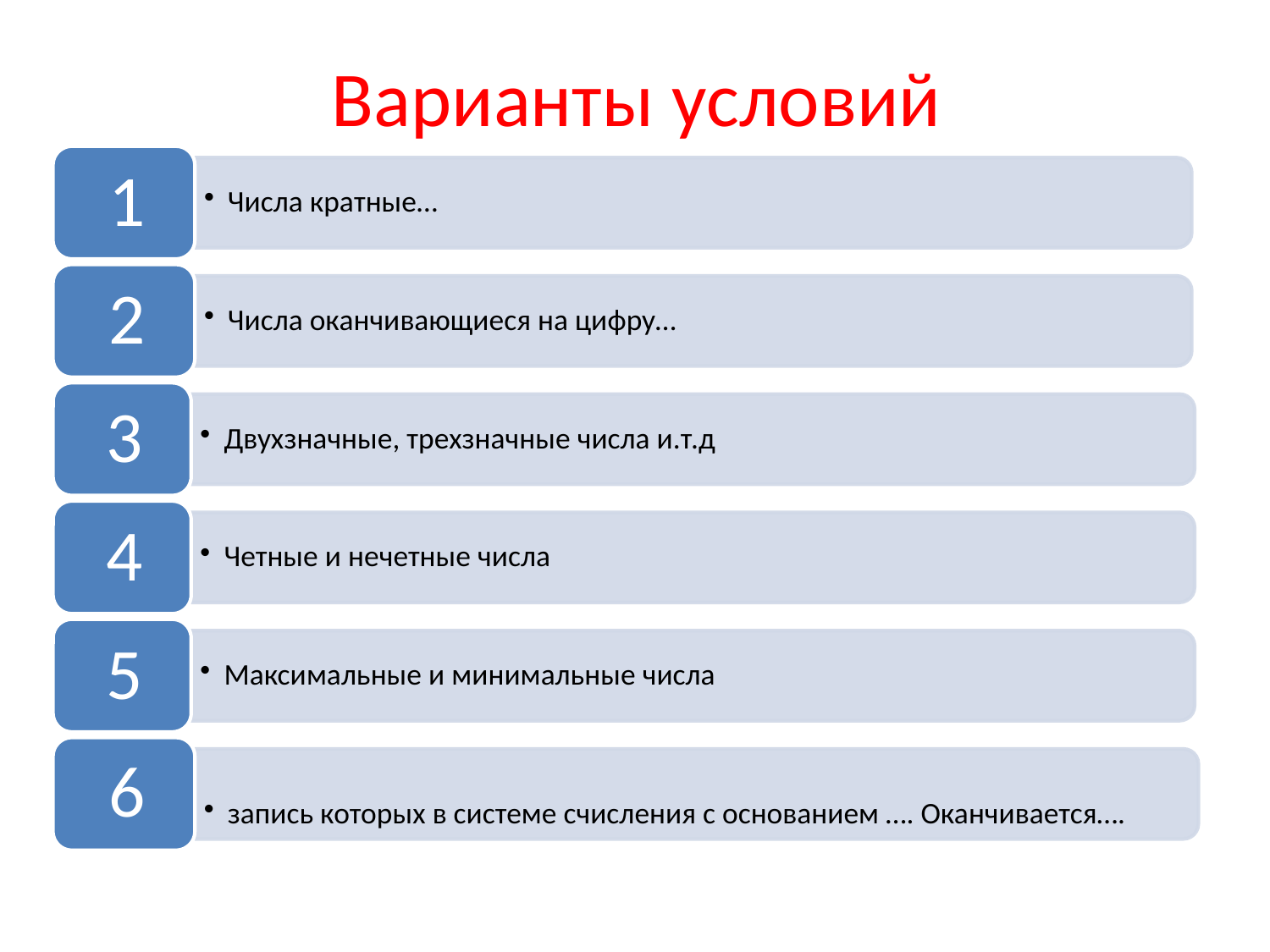

# Варианты условий
Числа кратные…
1
Числа оканчивающиеся на цифру…
2
Двухзначные, трехзначные числа и.т.д
3
Четные и нечетные числа
4
Максимальные и минимальные числа
5

запись которых в системе счисления с основанием …. Оканчивается….
6